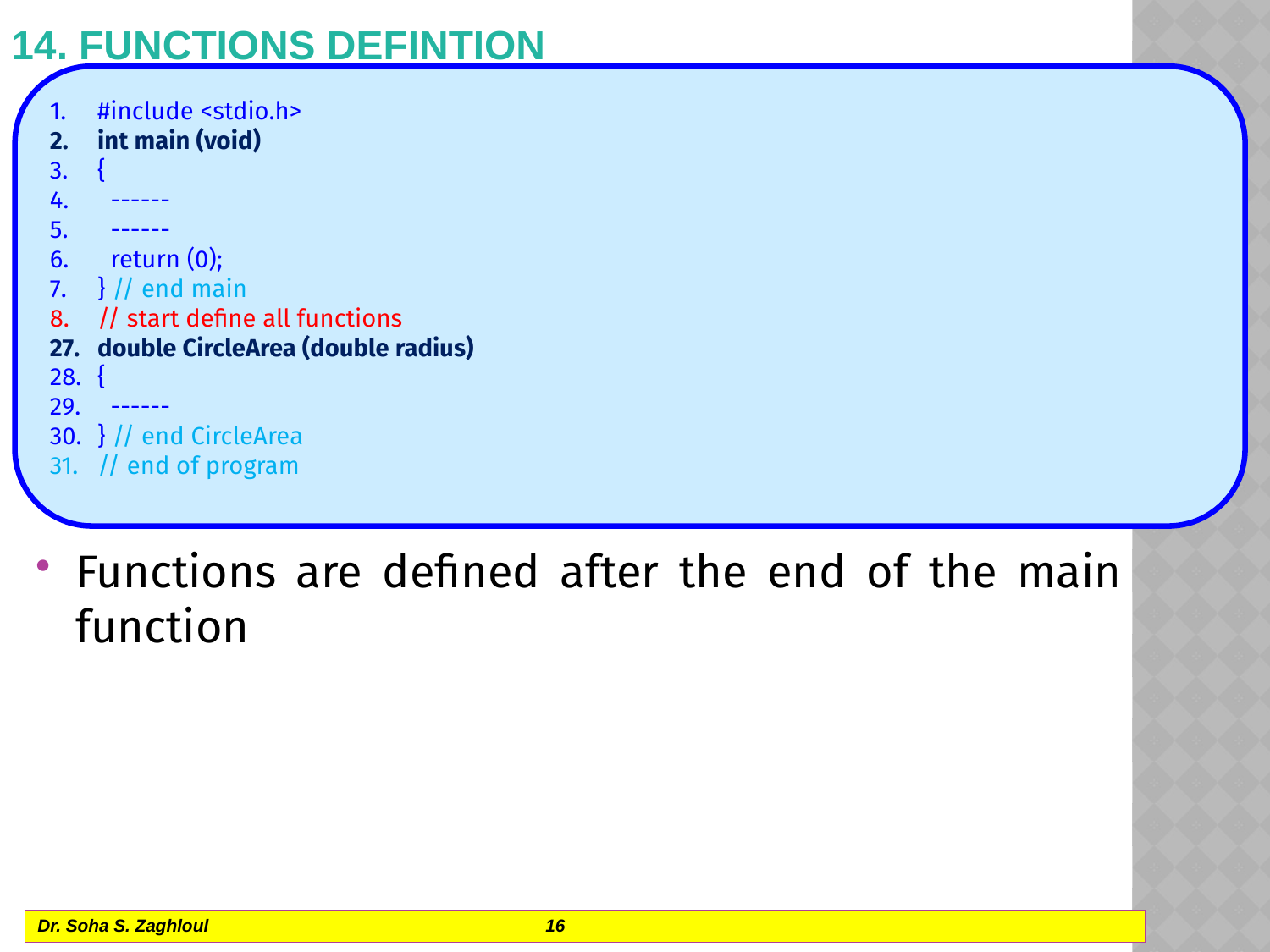

# 14. Functions defintion
#include <stdio.h>
int main (void)
{
  ------
  ------
  return (0);
} // end main
// start define all functions
double CircleArea (double radius)
{
  ------
} // end CircleArea
// end of program

Functions are defined after the end of the main function

Dr. Soha S. Zaghloul			16